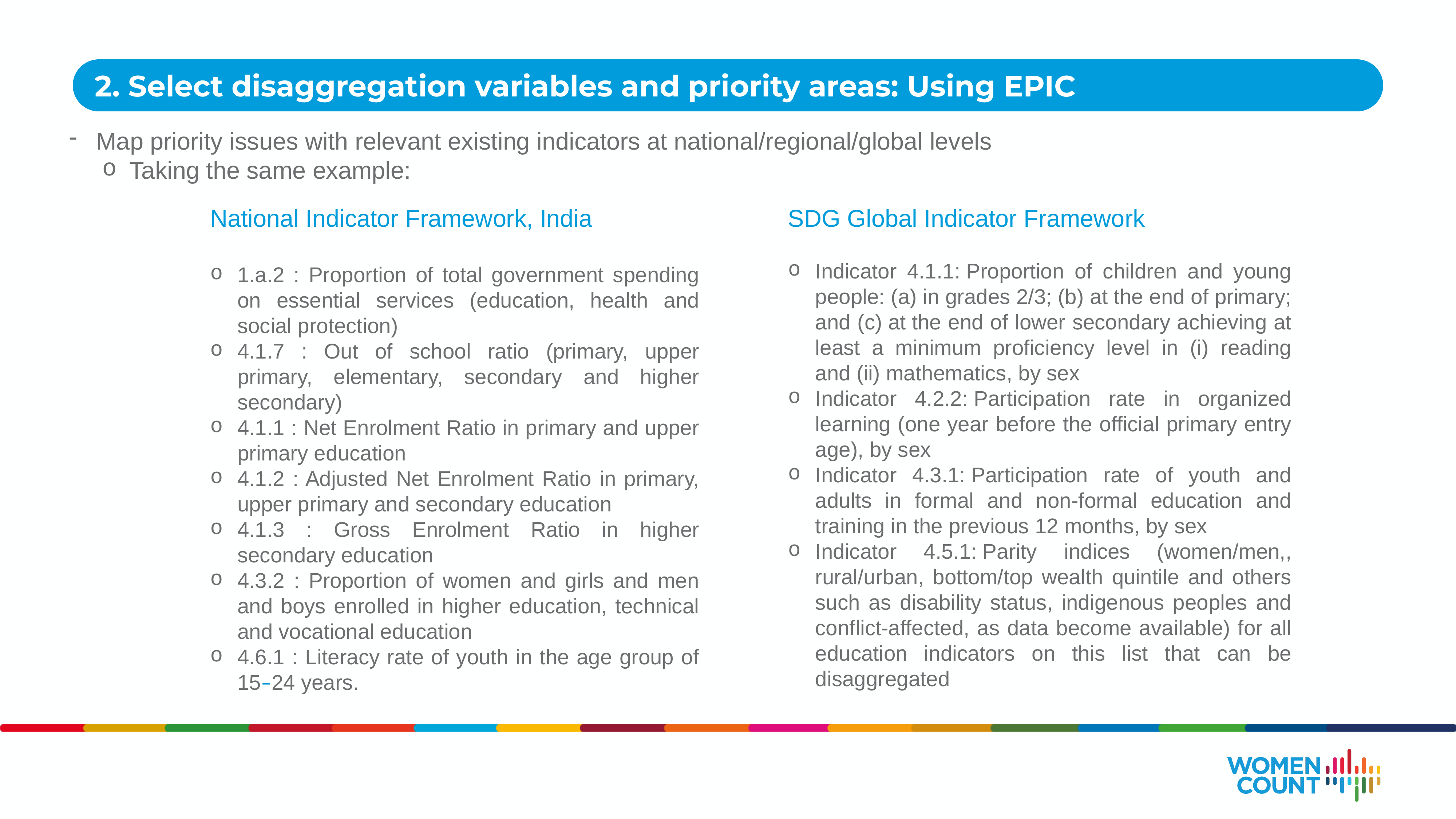

2. Select disaggregation variables and priority areas: Using EPIC
Map priority issues with relevant existing indicators at national/regional/global levels
Taking the same example:

National Indicator Framework, India

1.a.2 : Proportion of total government spending on essential services (education, health and social protection)
4.1.7 : Out of school ratio (primary, upper primary, elementary, secondary and higher secondary)
4.1.1 : Net Enrolment Ratio in primary and upper primary education
4.1.2 : Adjusted Net Enrolment Ratio in primary, upper primary and secondary education
4.1.3 : Gross Enrolment Ratio in higher secondary education
4.3.2 : Proportion of women and girls and men and boys enrolled in higher education, technical and vocational education
4.6.1 : Literacy rate of youth in the age group of 15–24 years.

SDG Global Indicator Framework

Indicator 4.1.1: Proportion of children and young people: (a) in grades 2/3; (b) at the end of primary; and (c) at the end of lower secondary achieving at least a minimum proficiency level in (i) reading and (ii) mathematics, by sex
Indicator 4.2.2: Participation rate in organized learning (one year before the official primary entry age), by sex
Indicator 4.3.1: Participation rate of youth and adults in formal and non-formal education and training in the previous 12 months, by sex
Indicator 4.5.1: Parity indices (women/men,, rural/urban, bottom/top wealth quintile and others such as disability status, indigenous peoples and conflict-affected, as data become available) for all education indicators on this list that can be disaggregated